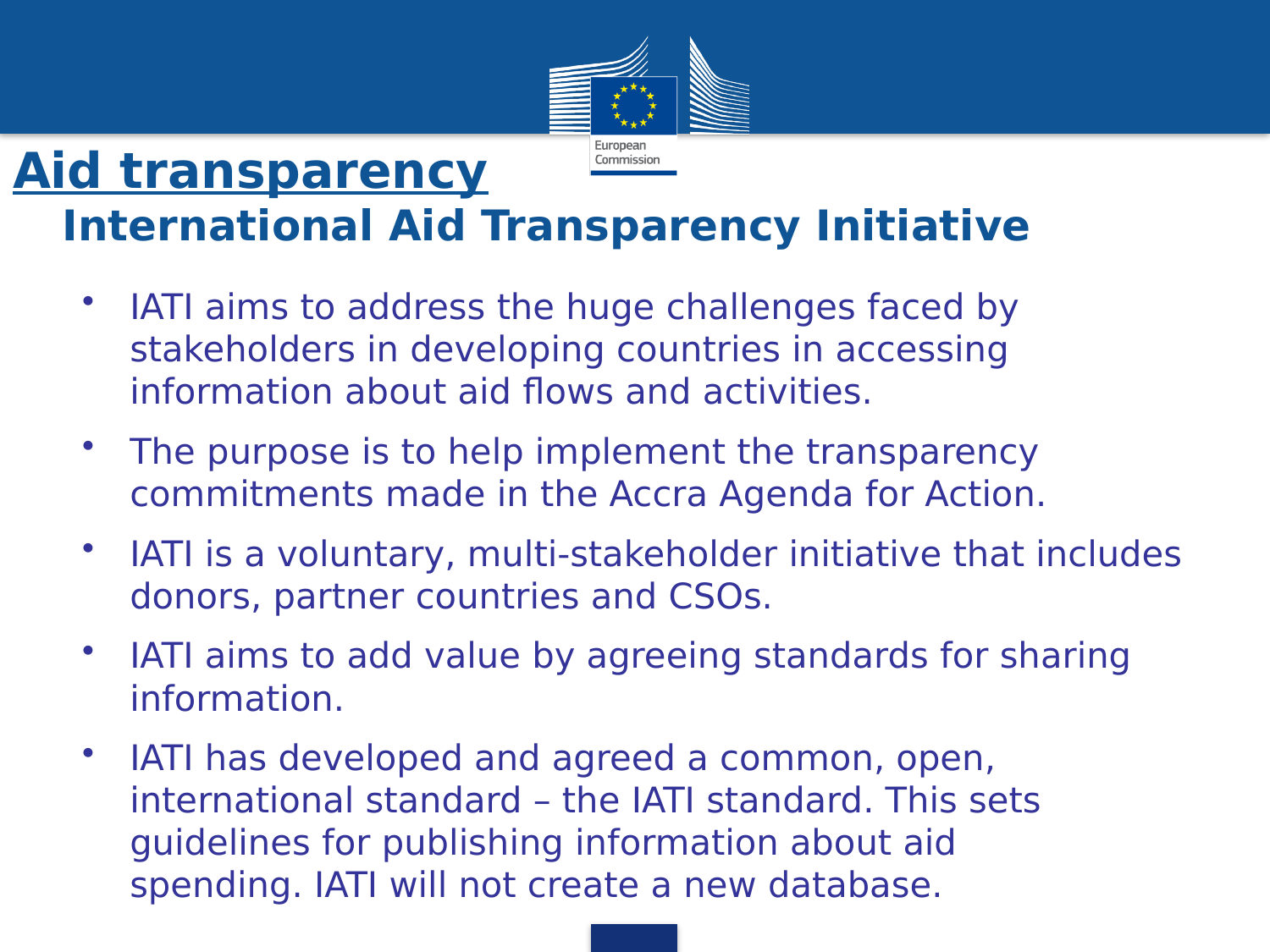

# Aid transparency International Aid Transparency Initiative
IATI aims to address the huge challenges faced by stakeholders in developing countries in accessing information about aid flows and activities.
The purpose is to help implement the transparency commitments made in the Accra Agenda for Action.
IATI is a voluntary, multi-stakeholder initiative that includes donors, partner countries and CSOs.
IATI aims to add value by agreeing standards for sharing information.
IATI has developed and agreed a common, open, international standard – the IATI standard. This sets guidelines for publishing information about aid spending. IATI will not create a new database.